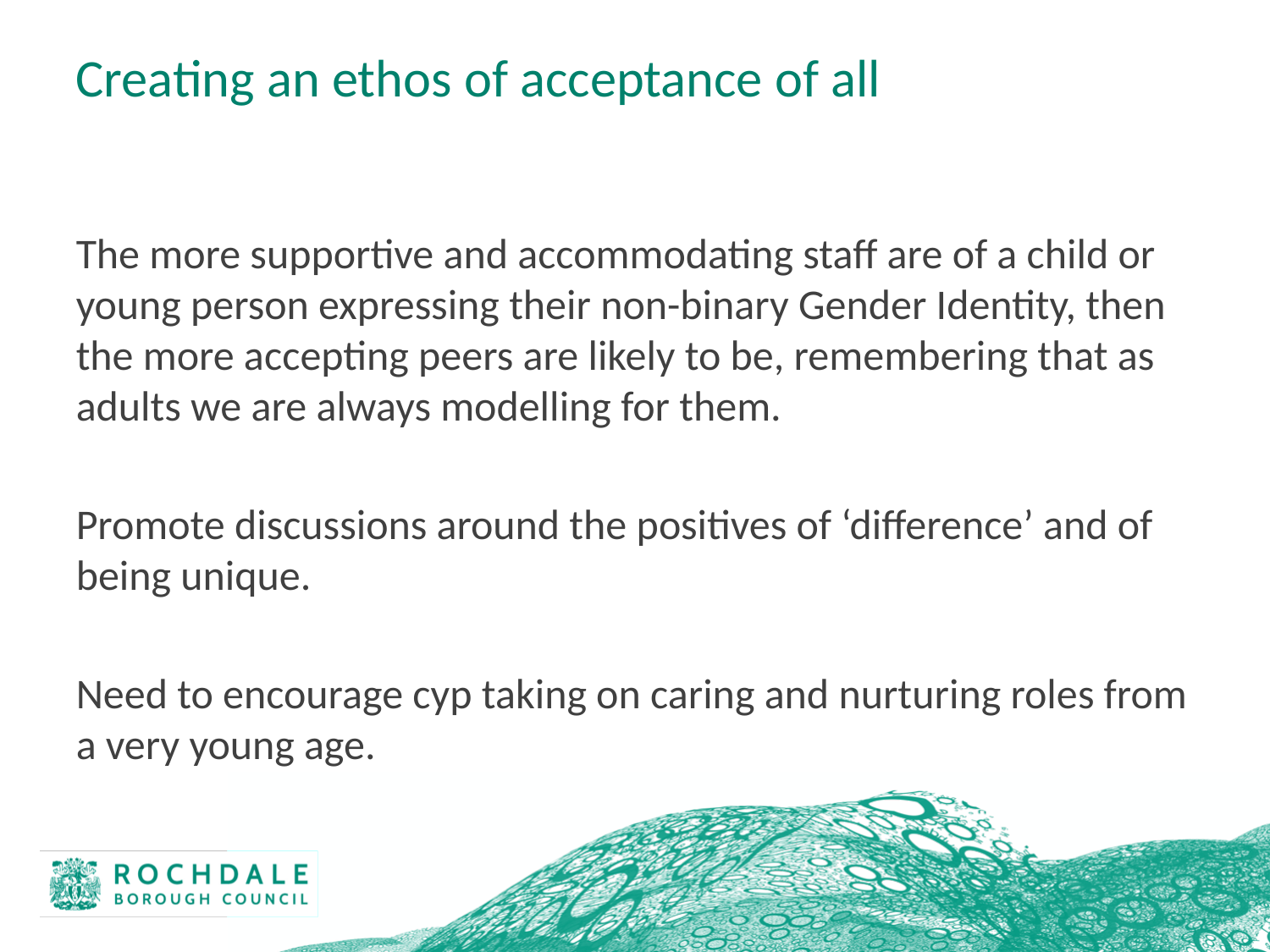

# Creating an ethos of acceptance of all

The more supportive and accommodating staff are of a child or young person expressing their non-binary Gender Identity, then the more accepting peers are likely to be, remembering that as adults we are always modelling for them.

Promote discussions around the positives of ‘difference’ and of  being unique.

Need to encourage cyp taking on caring and nurturing roles from a very young age.